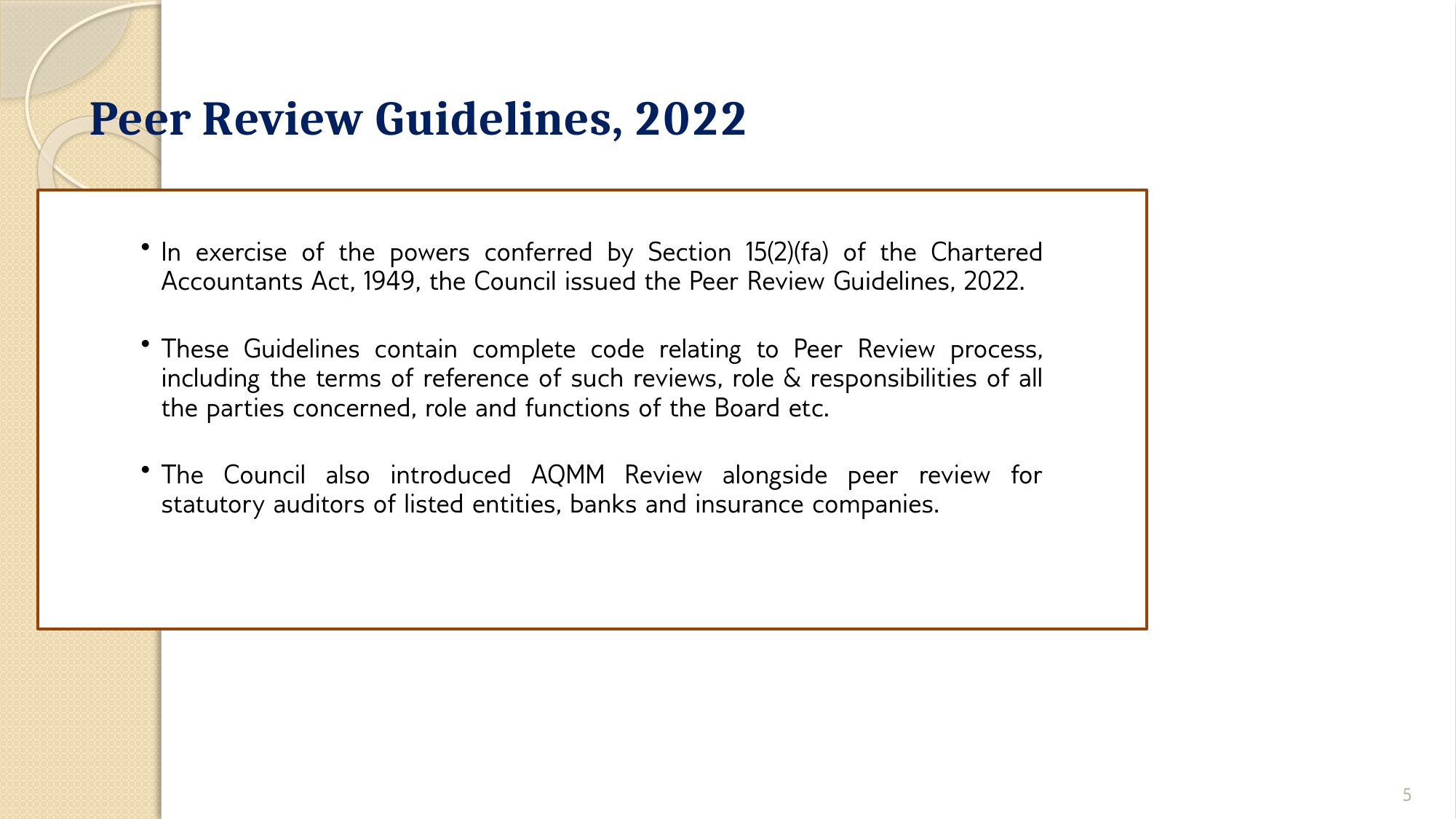

Peer Review Guidelines, 2022
In exercise of the powers conferred by Section 15(2)(fa) of the Chartered Accountants Act, 1949, the Council issued the Peer Review Guidelines, 2022.

These Guidelines contain complete code relating to Peer Review process, including the terms of reference of such reviews, role & responsibilities of all the parties concerned, role and functions of the Board etc.

The Council also introduced AQMM Review alongside peer review for statutory auditors of listed entities, banks and insurance companies.
5